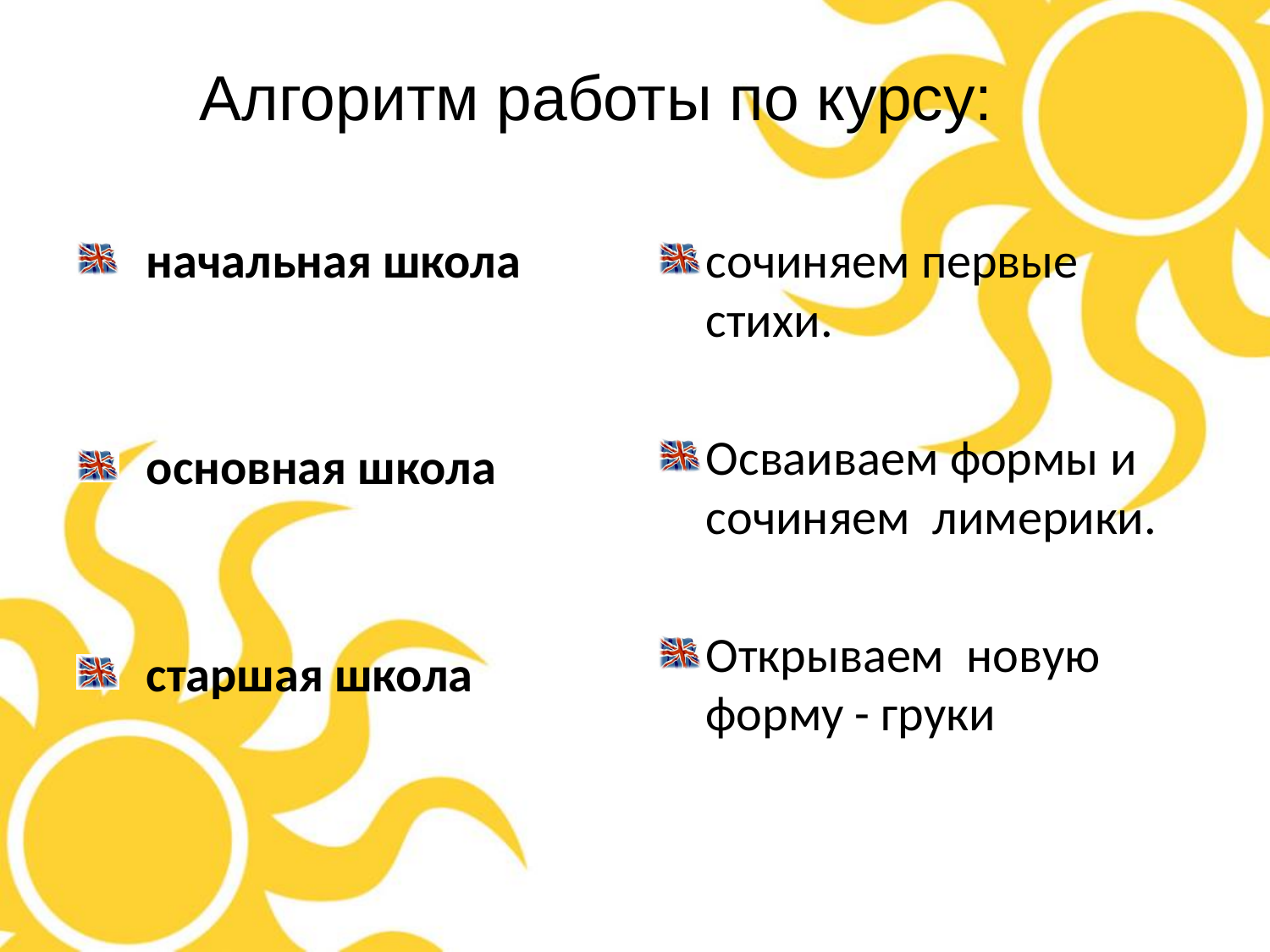

# Алгоритм работы по курсу:
  начальная школа

  основная школа

  старшая школа

сочиняем первые стихи.

Осваиваем формы и сочиняем  лимерики.

Открываем  новую форму - груки